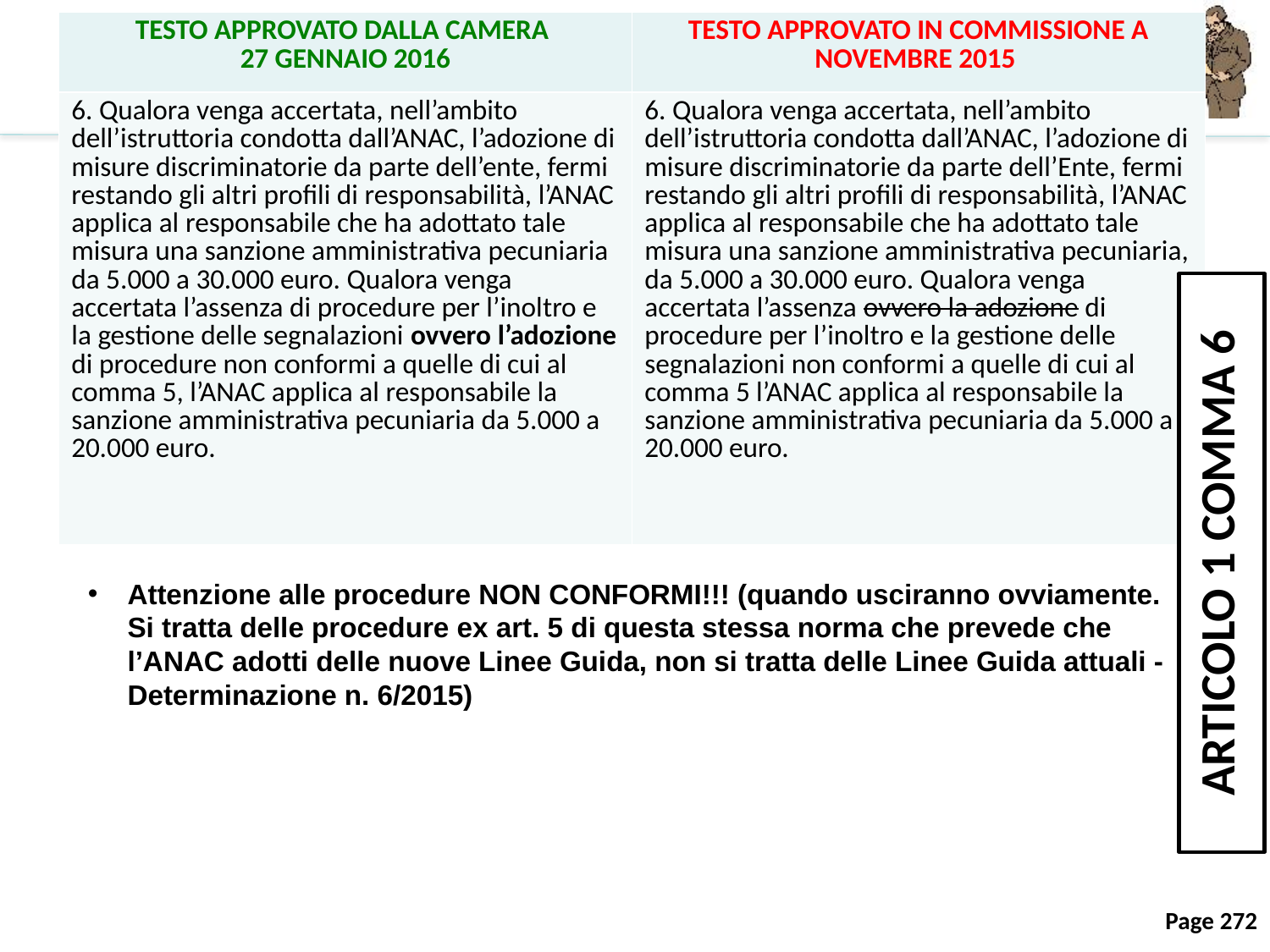

| TESTO APPROVATO DALLA CAMERA 27 GENNAIO 2016 | TESTO APPROVATO IN COMMISSIONE A NOVEMBRE 2015 |
| --- | --- |
| 6. Qualora venga accertata, nell’ambito dell’istruttoria condotta dall’ANAC, l’adozione di misure discriminatorie da parte dell’ente, fermi restando gli altri profili di responsabilità, l’ANAC applica al responsabile che ha adottato tale misura una sanzione amministrativa pecuniaria da 5.000 a 30.000 euro. Qualora venga accertata l’assenza di procedure per l’inoltro e la gestione delle segnalazioni ovvero l’adozione di procedure non conformi a quelle di cui al comma 5, l’ANAC applica al responsabile la sanzione amministrativa pecuniaria da 5.000 a 20.000 euro. | 6. Qualora venga accertata, nell’ambito dell’istruttoria condotta dall’ANAC, l’adozione di misure discriminatorie da parte dell’Ente, fermi restando gli altri profili di responsabilità, l’ANAC applica al responsabile che ha adottato tale misura una sanzione amministrativa pecuniaria, da 5.000 a 30.000 euro. Qualora venga accertata l’assenza ovvero la adozione di procedure per l’inoltro e la gestione delle segnalazioni non conformi a quelle di cui al comma 5 l’ANAC applica al responsabile la sanzione amministrativa pecuniaria da 5.000 a 20.000 euro. |
ARTICOLO 1 COMMA 6
Attenzione alle procedure NON CONFORMI!!! (quando usciranno ovviamente. Si tratta delle procedure ex art. 5 di questa stessa norma che prevede che l’ANAC adotti delle nuove Linee Guida, non si tratta delle Linee Guida attuali - Determinazione n. 6/2015)
272